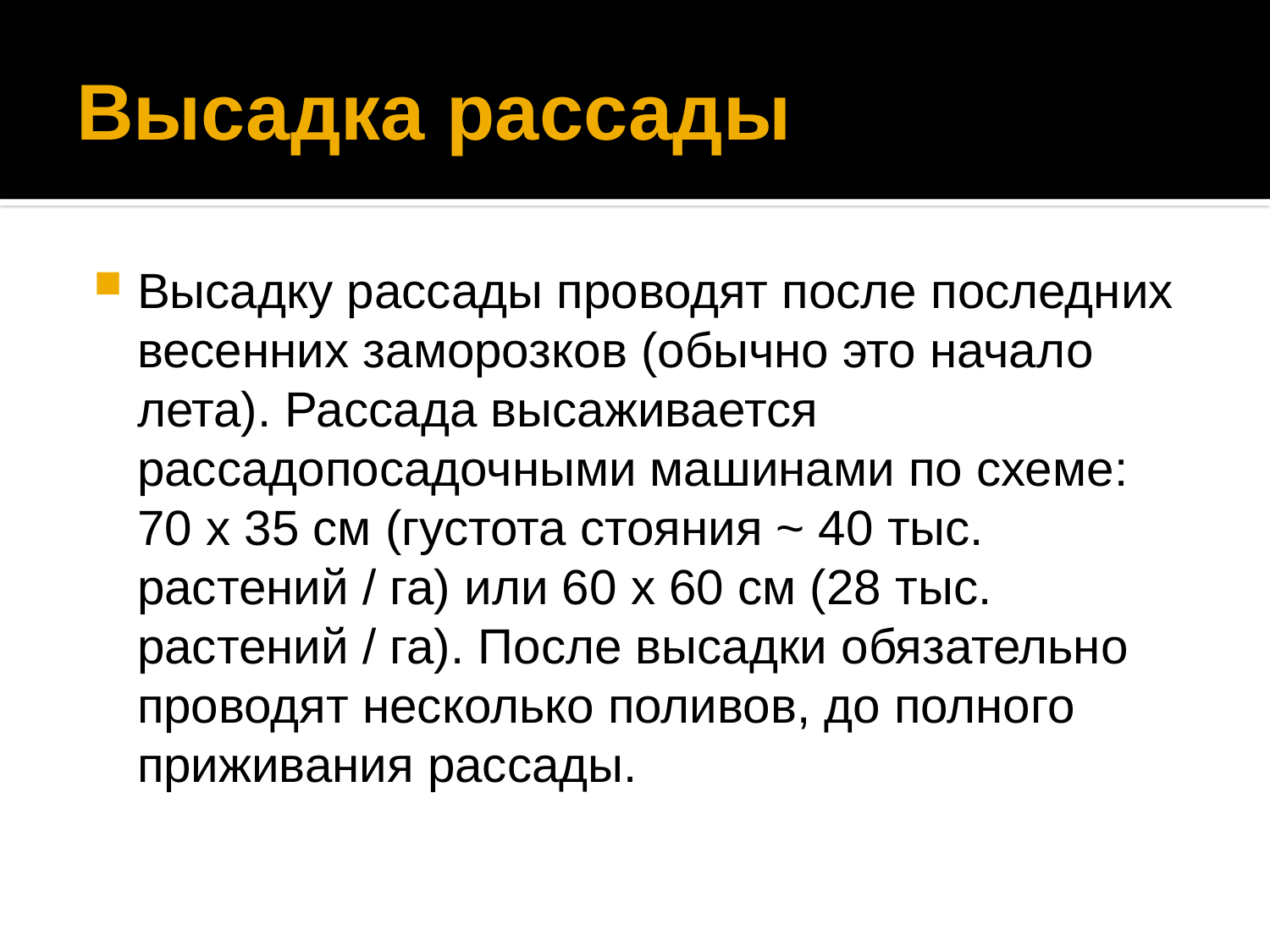

# Высадка рассады
Высадку рассады проводят после последних весенних заморозков (обычно это начало лета). Рассада высаживается рассадопосадочными машинами по схеме: 70 х 35 см (густота стояния ~ 40 тыс. растений / га) или 60 х 60 см (28 тыс. растений / га). После высадки обязательно проводят несколько поливов, до полного приживания рассады.